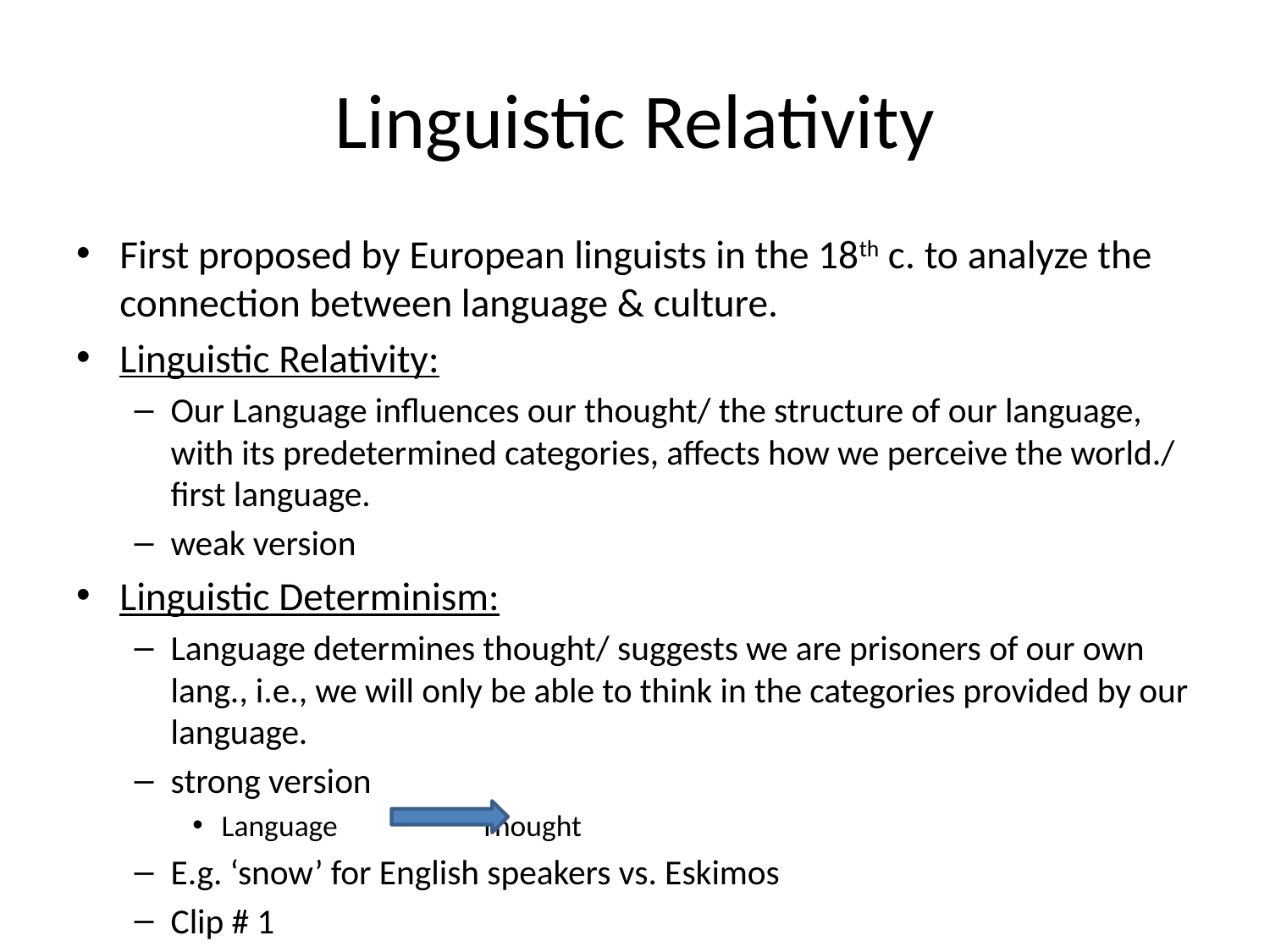

# Linguistic Relativity
First proposed by European linguists in the 18th c. to analyze the connection between language & culture.
Linguistic Relativity:
Our Language influences our thought/ the structure of our language, with its predetermined categories, affects how we perceive the world./ first language.
weak version
Linguistic Determinism:
Language determines thought/ suggests we are prisoners of our own lang., i.e., we will only be able to think in the categories provided by our language.
strong version
Language                     Thought
E.g. ‘snow’ for English speakers vs. Eskimos
Clip # 1